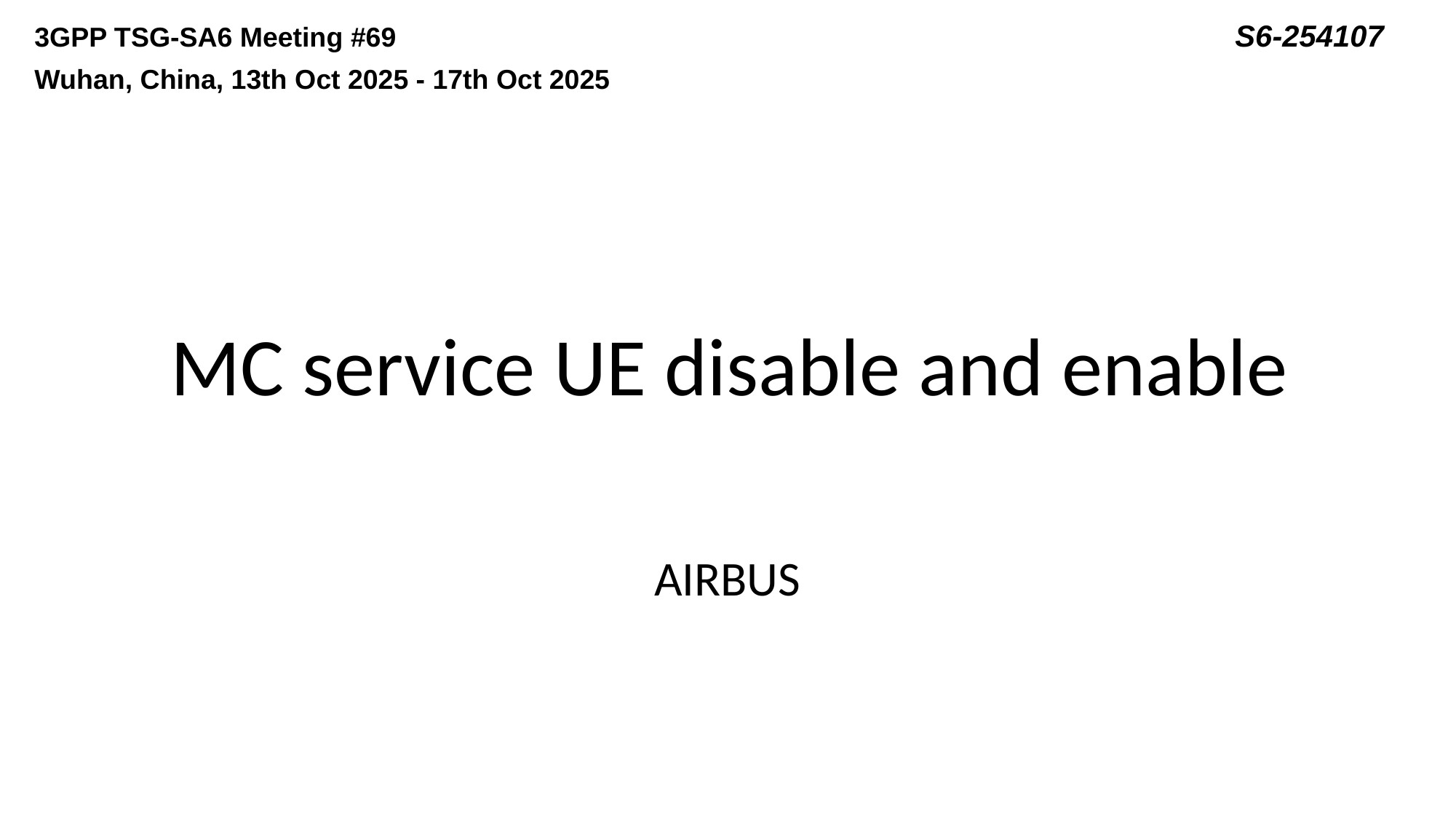

3GPP TSG-SA6 Meeting #69								S6-254107
Wuhan, China, 13th Oct 2025 - 17th Oct 2025
# MC service UE disable and enable
AIRBUS